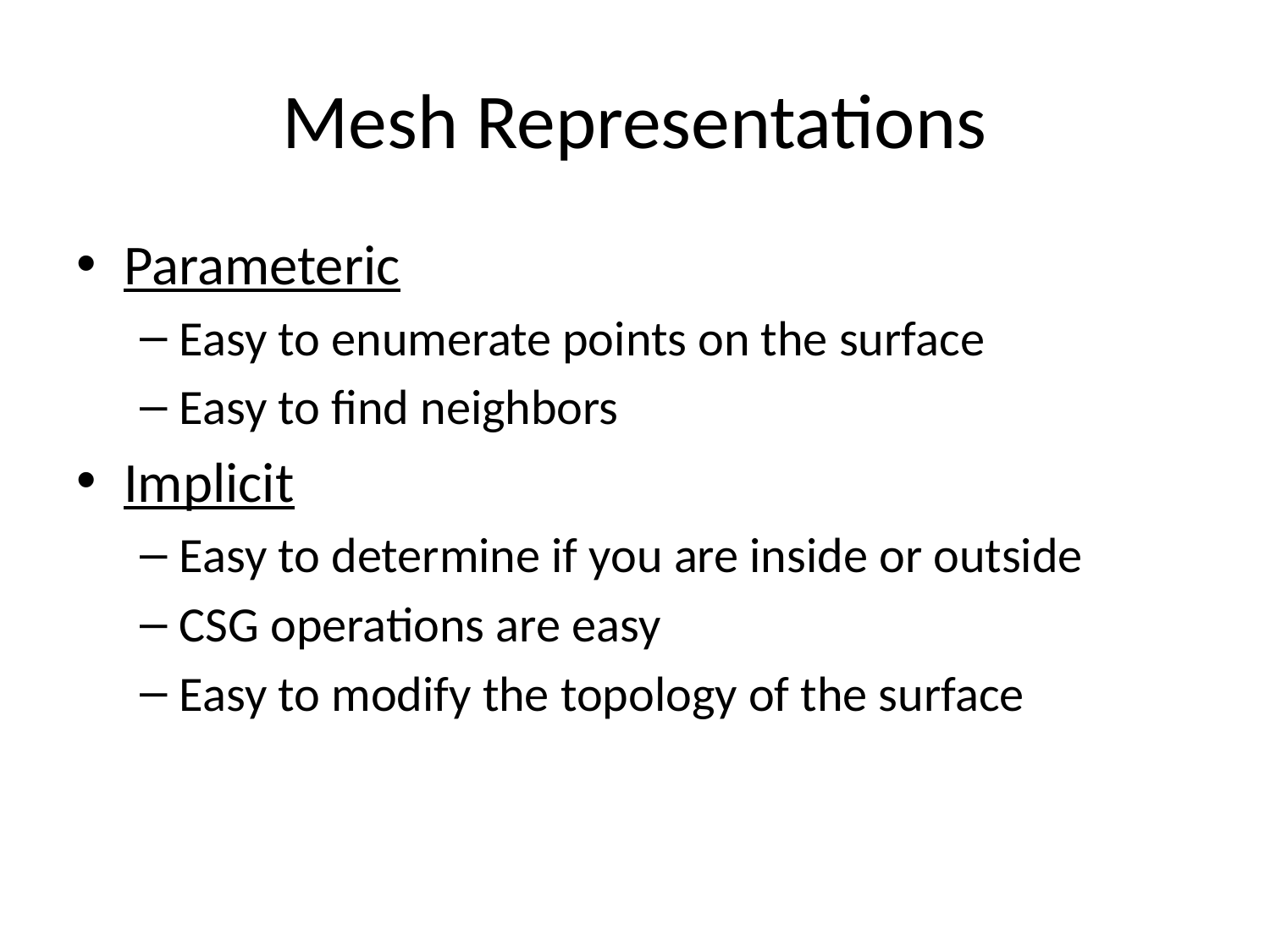

# Mesh Representations
Parameteric
Easy to enumerate points on the surface
Easy to find neighbors
Implicit
Easy to determine if you are inside or outside
CSG operations are easy
Easy to modify the topology of the surface